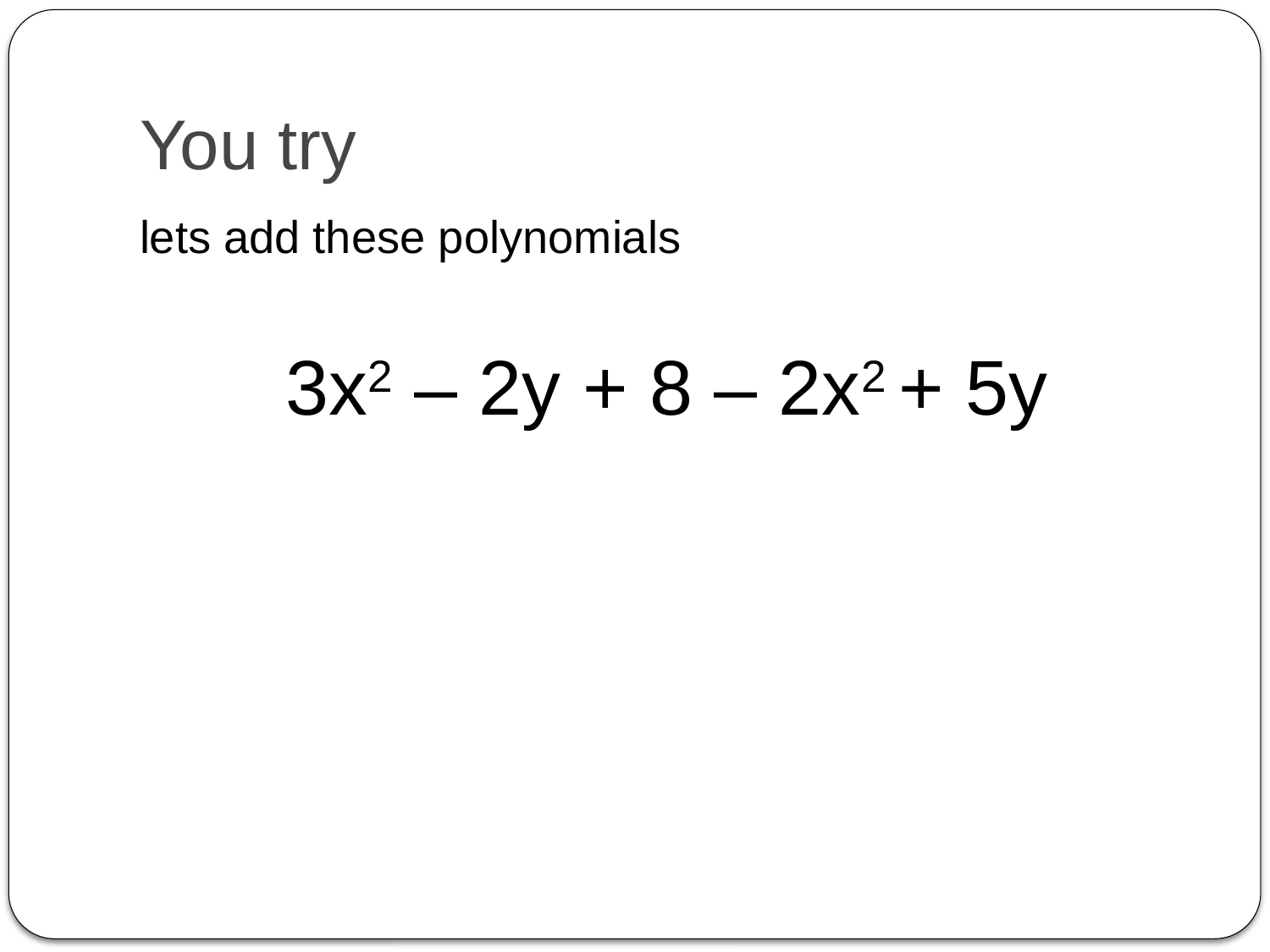

# You try
lets add these polynomials

3x2 – 2y + 8 – 2x2 + 5y